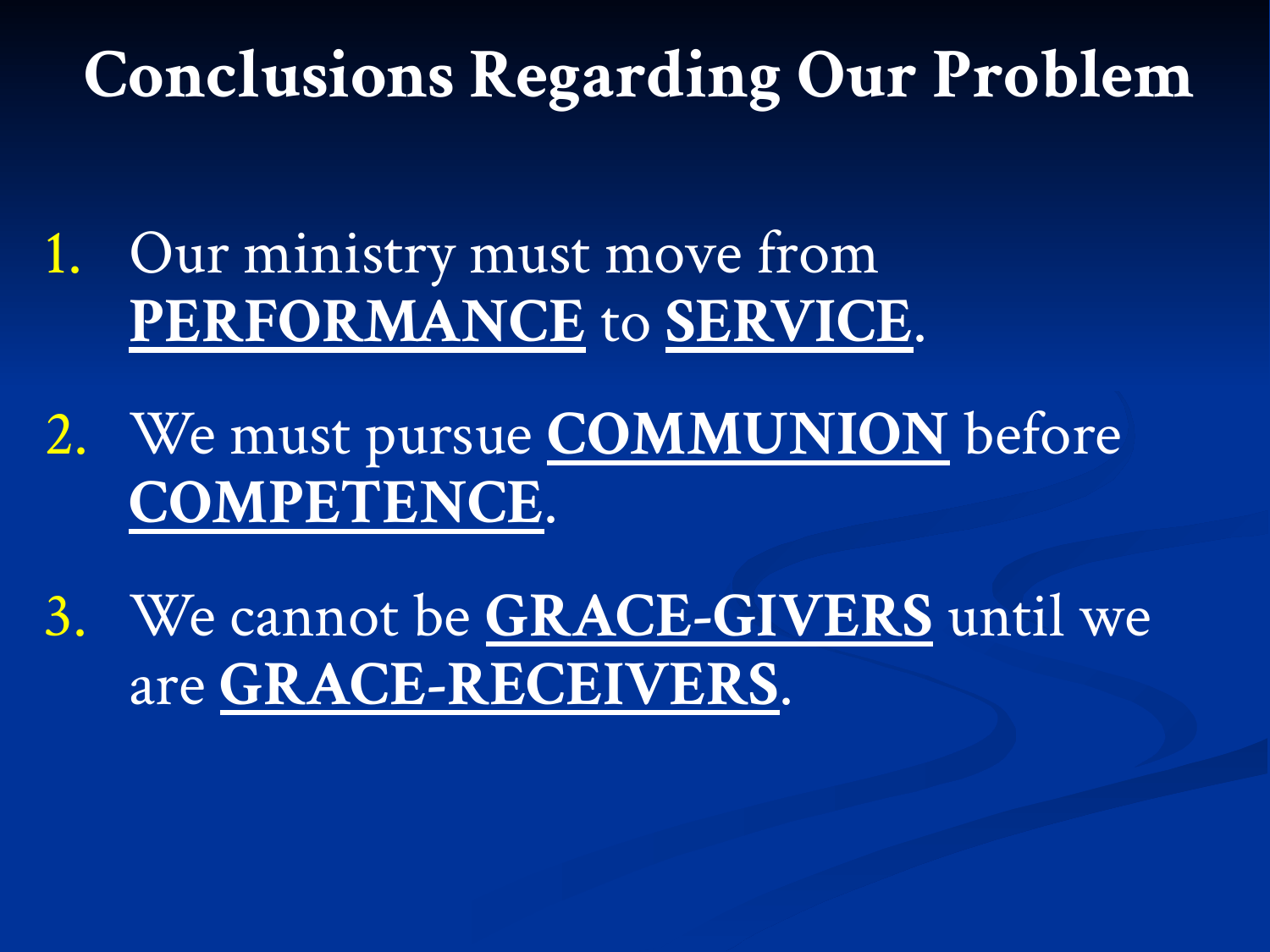

# Conclusions Regarding Our Problem
Our ministry must move from PERFORMANCE to SERVICE.
We must pursue COMMUNION before COMPETENCE.
We cannot be GRACE-GIVERS until we are GRACE-RECEIVERS.